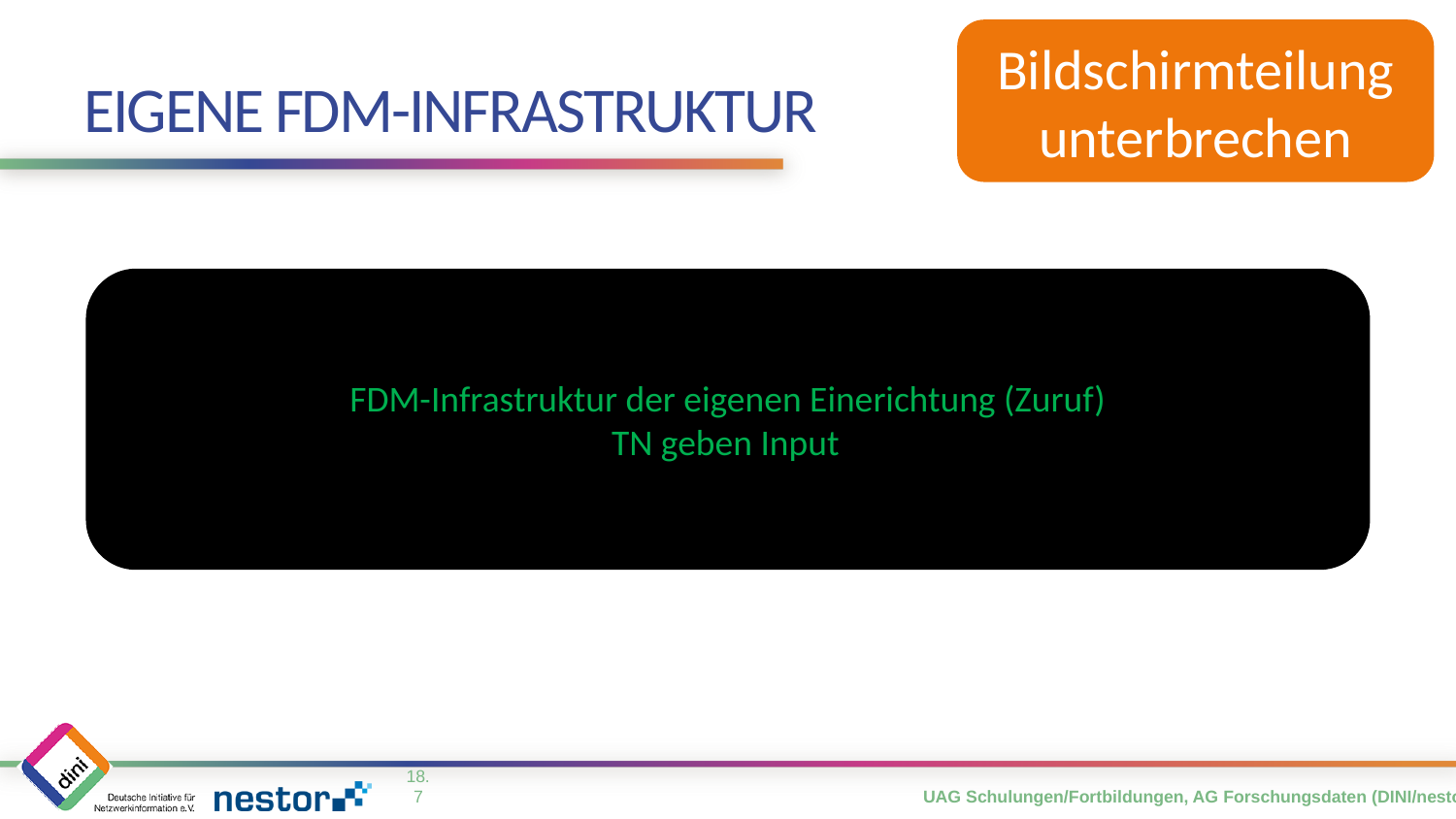

Bildschirmteilung unterbrechen
# Eigene FDM-Infrastruktur

FDM-Infrastruktur der eigenen Einerichtung (Zuruf)
TN geben Input

18.7